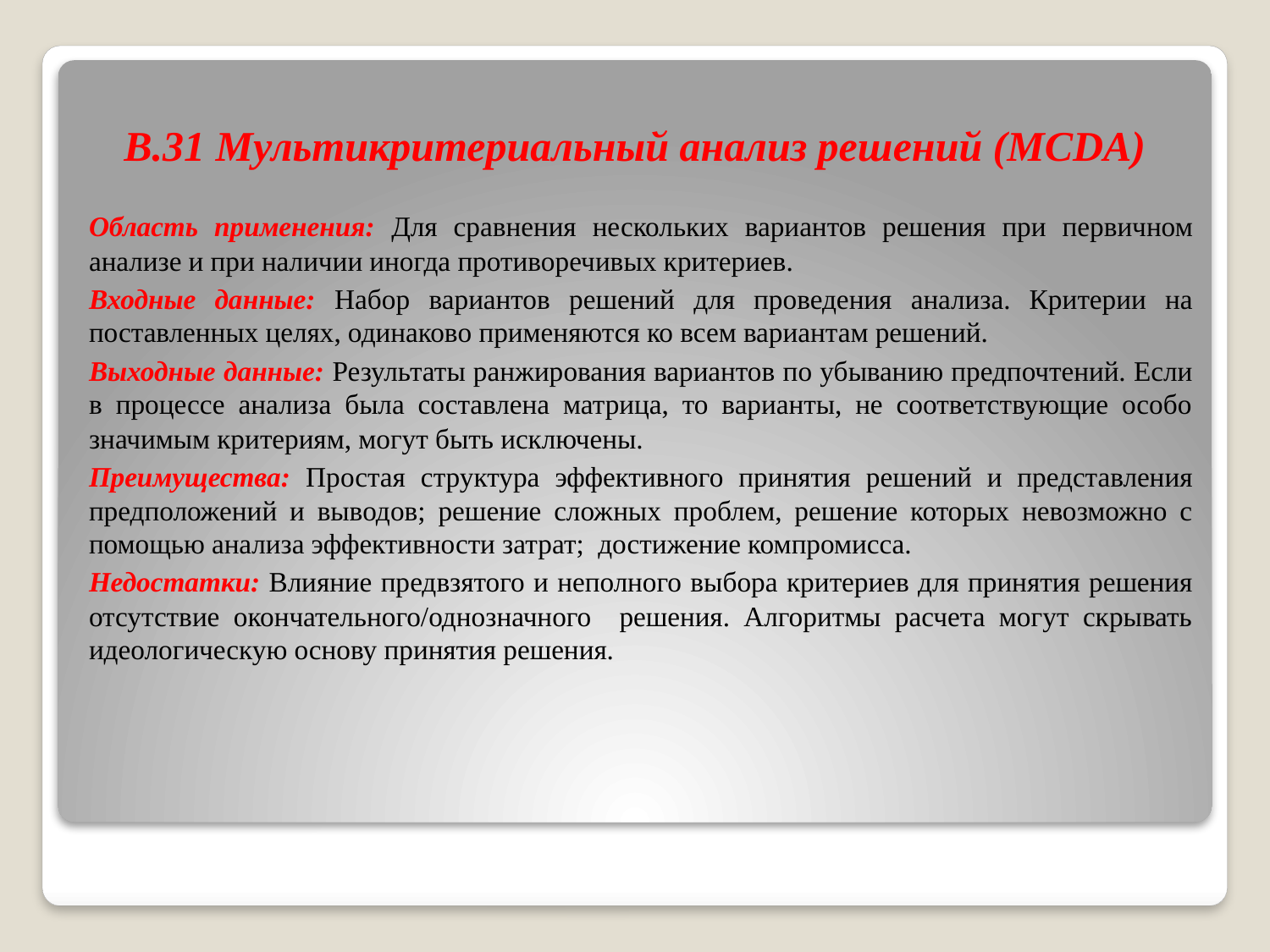

# B.31 Мультикритериальный анализ решений (MCDA)
Область применения: Для сравнения нескольких вариантов решения при первичном анализе и при наличии иногда противоречивых критериев.
Входные данные: Набор вариантов решений для проведения анализа. Критерии на поставленных целях, одинаково применяются ко всем вариантам решений.
Выходные данные: Результаты ранжирования вариантов по убыванию предпочтений. Если в процессе анализа была составлена матрица, то варианты, не соответствующие особо значимым критериям, могут быть исключены.
Преимущества: Простая структура эффективного принятия решений и представления предположений и выводов; решение сложных проблем, решение которых невозможно с помощью анализа эффективности затрат;  достижение компромисса.
Недостатки: Влияние предвзятого и неполного выбора критериев для принятия решения отсутствие окончательного/однозначного  решения. Алгоритмы расчета могут скрывать идеологическую основу принятия решения.